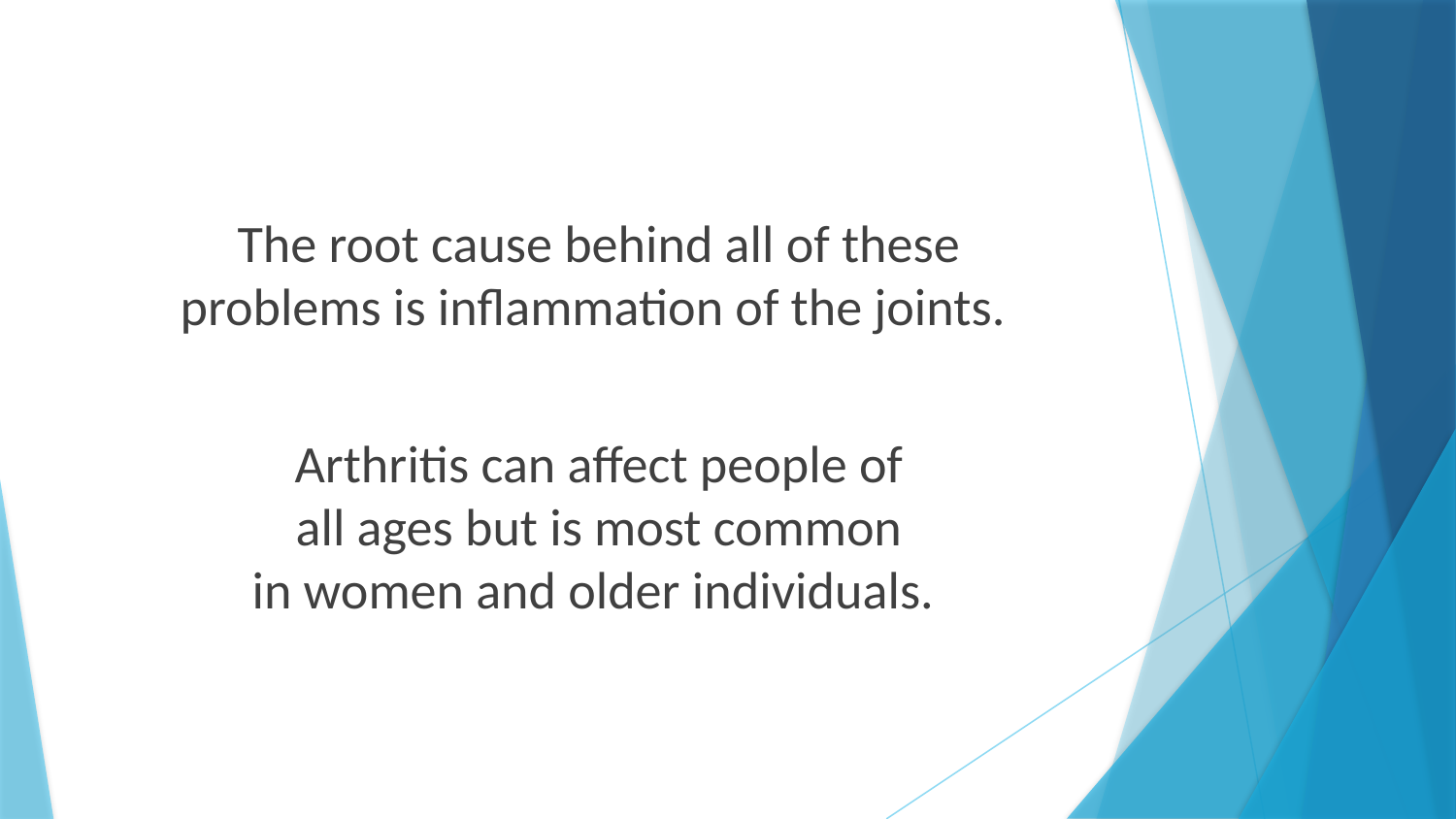

The root cause behind all of these
problems is inflammation of the joints.

Arthritis can affect people of
all ages but is most common
in women and older individuals.